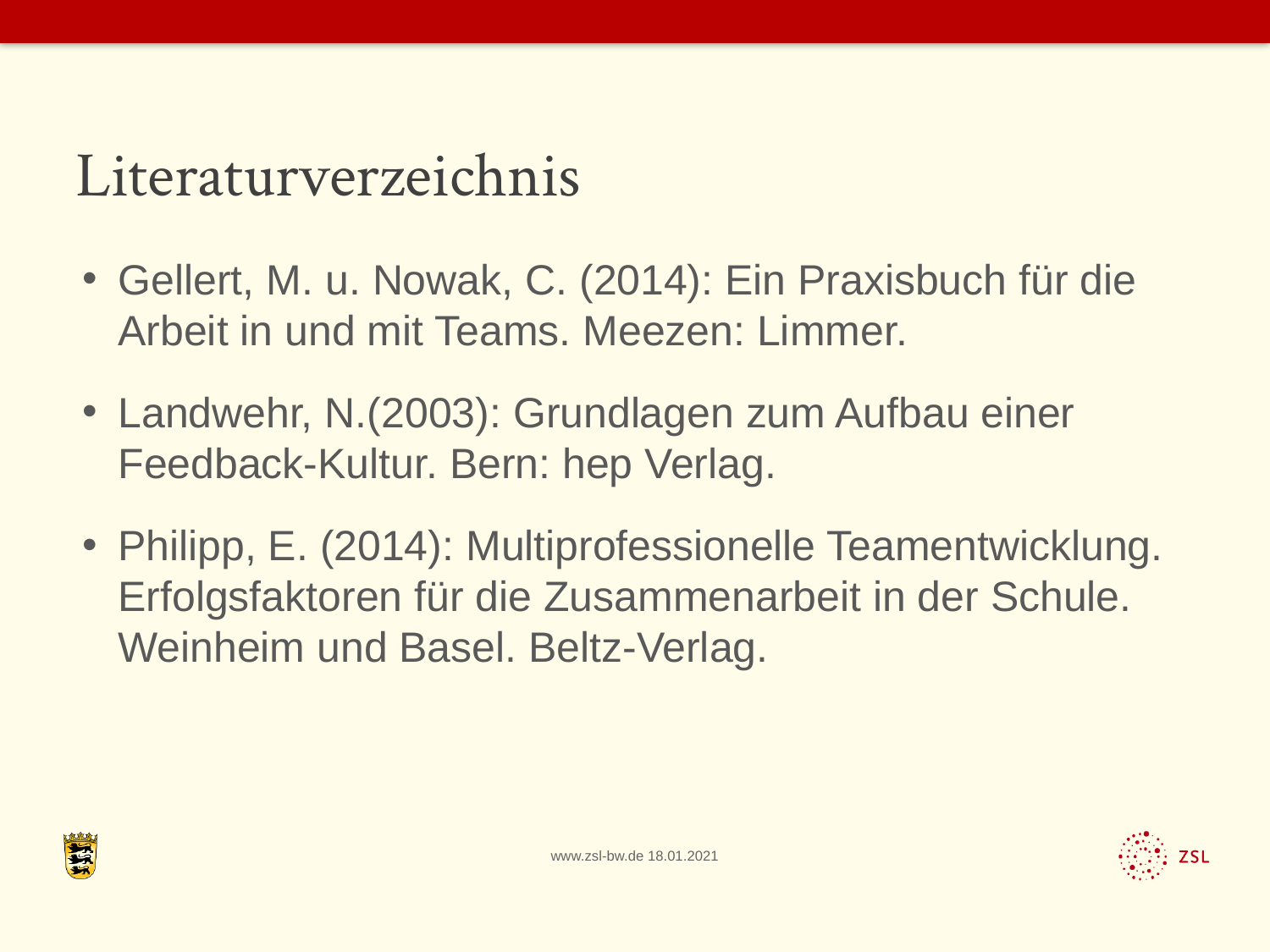

# Literaturverzeichnis
Gellert, M. u. Nowak, C. (2014): Ein Praxisbuch für die Arbeit in und mit Teams. Meezen: Limmer.

Landwehr, N.(2003): Grundlagen zum Aufbau einer Feedback-Kultur. Bern: hep Verlag.

Philipp, E. (2014): Multiprofessionelle Teamentwicklung. Erfolgsfaktoren für die Zusammenarbeit in der Schule. Weinheim und Basel. Beltz-Verlag.